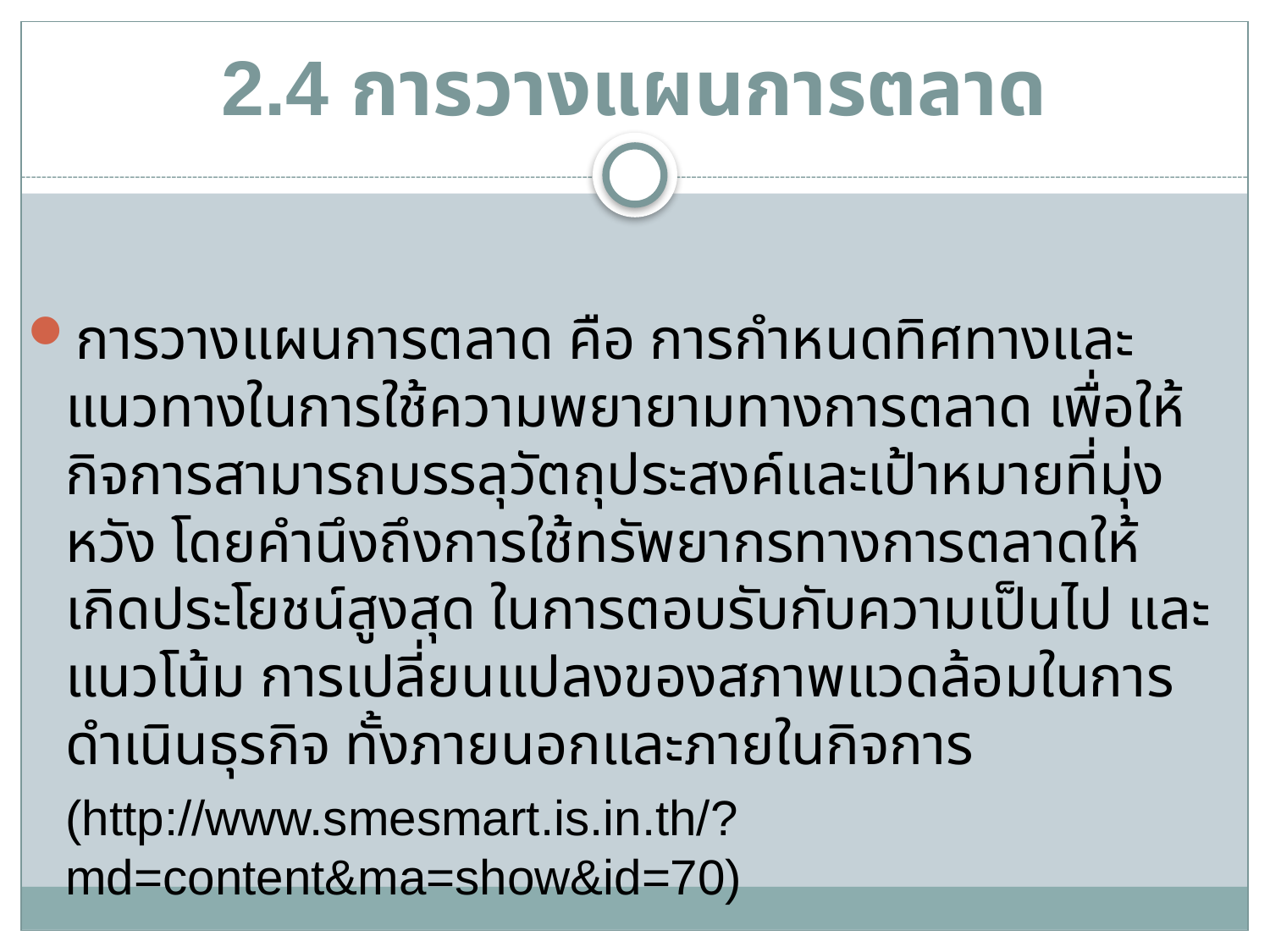

# 2.4 การวางแผนการตลาด
การวางแผนการตลาด คือ การกำหนดทิศทางและแนวทางในการใช้ความพยายามทางการตลาด เพื่อให้กิจการสามารถบรรลุวัตถุประสงค์และเป้าหมายที่มุ่งหวัง โดยคำนึงถึงการใช้ทรัพยากรทางการตลาดให้เกิดประโยชน์สูงสุด ในการตอบรับกับความเป็นไป และแนวโน้ม การเปลี่ยนแปลงของสภาพแวดล้อมในการดำเนินธุรกิจ ทั้งภายนอกและภายในกิจการ
	(http://www.smesmart.is.in.th/?md=content&ma=show&id=70)